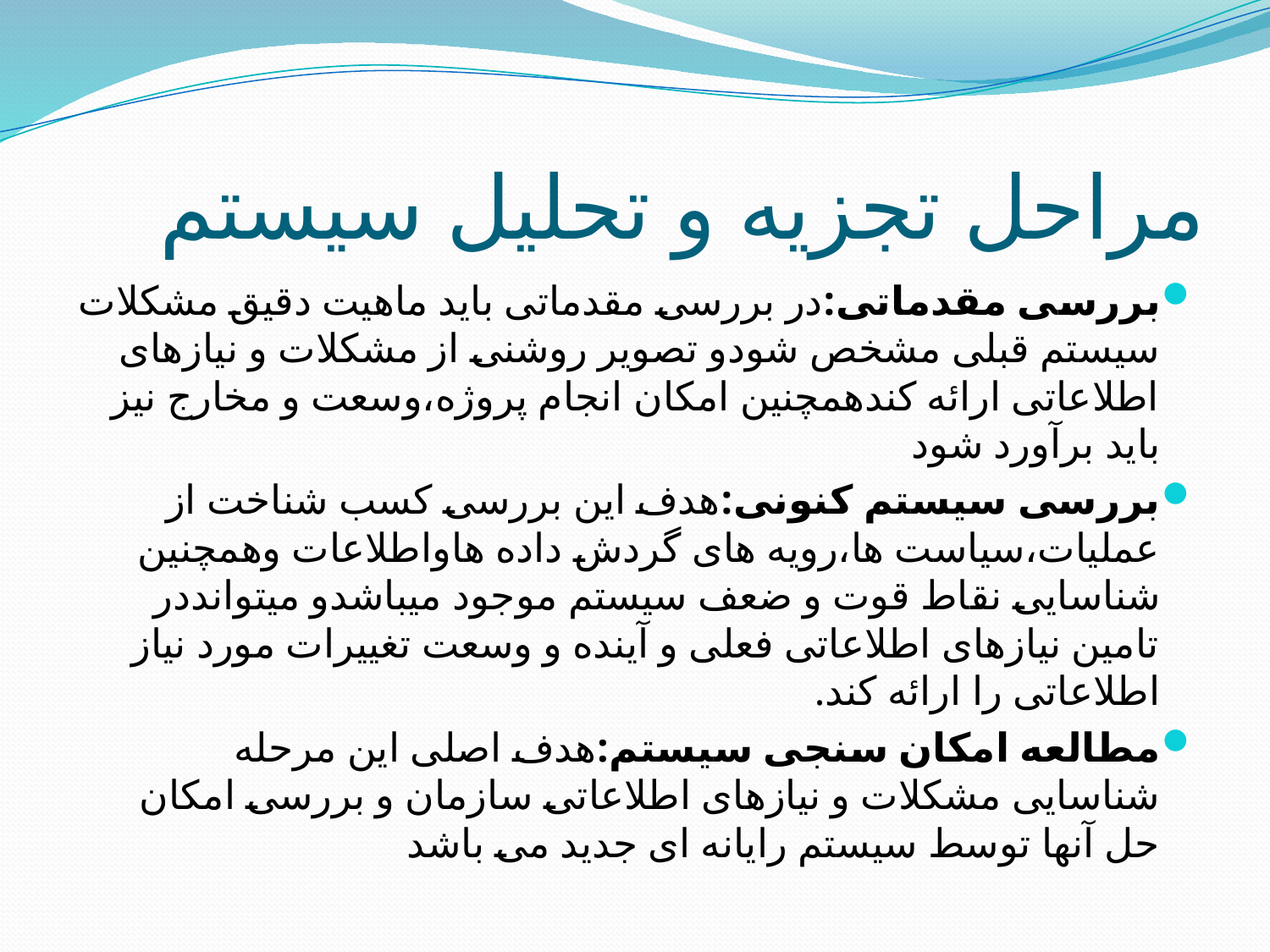

# مراحل تجزیه و تحلیل سیستم
بررسی مقدماتی:در بررسی مقدماتی باید ماهیت دقیق مشکلات سیستم قبلی مشخص شودو تصویر روشنی از مشکلات و نیازهای اطلاعاتی ارائه کندهمچنین امکان انجام پروژه،وسعت و مخارج نیز باید برآورد شود
بررسی سیستم کنونی:هدف این بررسی کسب شناخت از عملیات،سیاست ها،رویه های گردش داده هاواطلاعات وهمچنین شناسایی نقاط قوت و ضعف سیستم موجود میباشدو میتوانددر تامین نیازهای اطلاعاتی فعلی و آینده و وسعت تغییرات مورد نیاز اطلاعاتی را ارائه کند.
مطالعه امکان سنجی سیستم:هدف اصلی این مرحله شناسایی مشکلات و نیازهای اطلاعاتی سازمان و بررسی امکان حل آنها توسط سیستم رایانه ای جدید می باشد